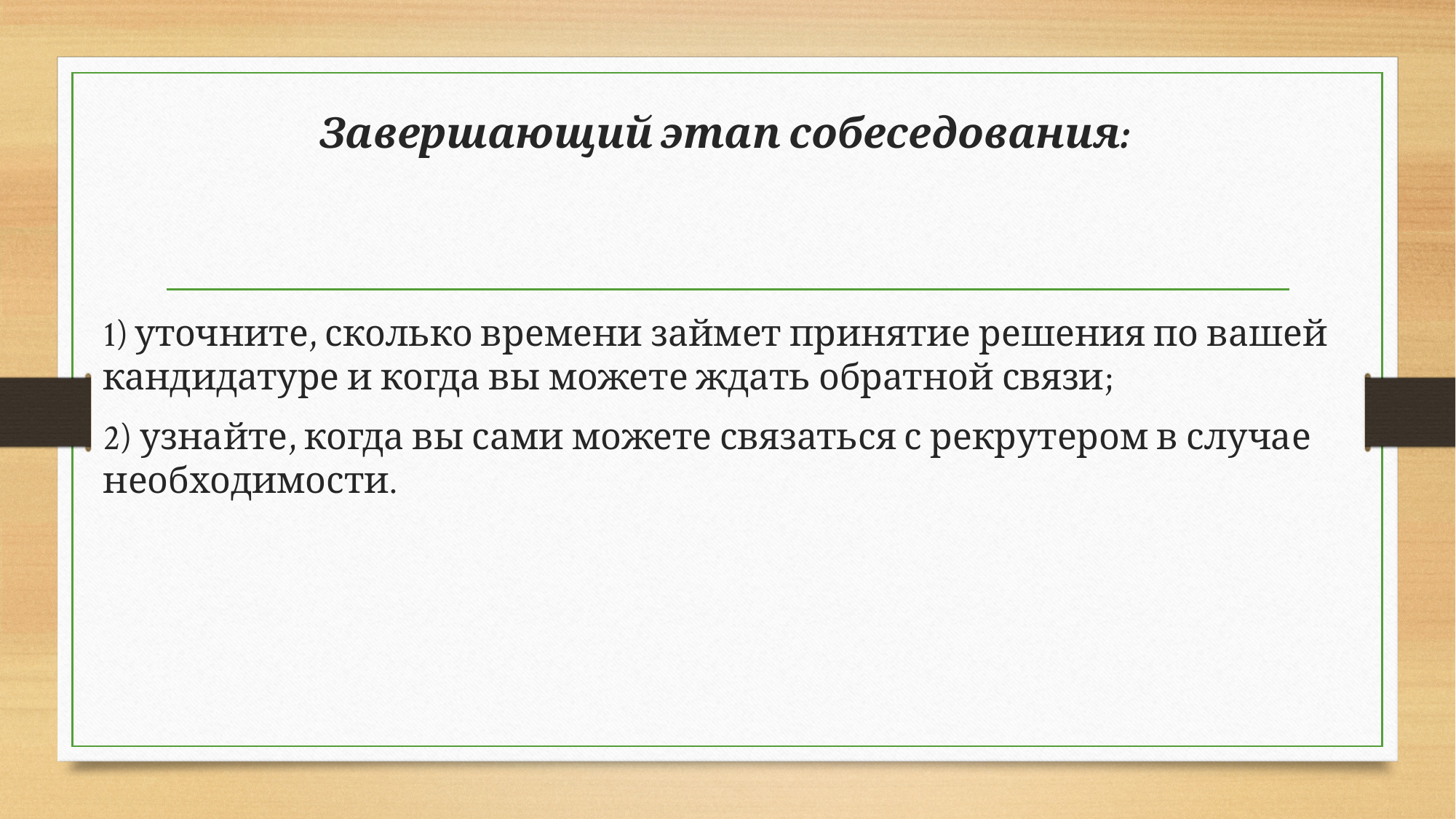

Завершающий этап собеседования:

1) уточните, сколько времени займет принятие решения по вашей кандидатуре и когда вы можете ждать обратной связи;
2) узнайте, когда вы сами можете связаться с рекрутером в случае необходимости.